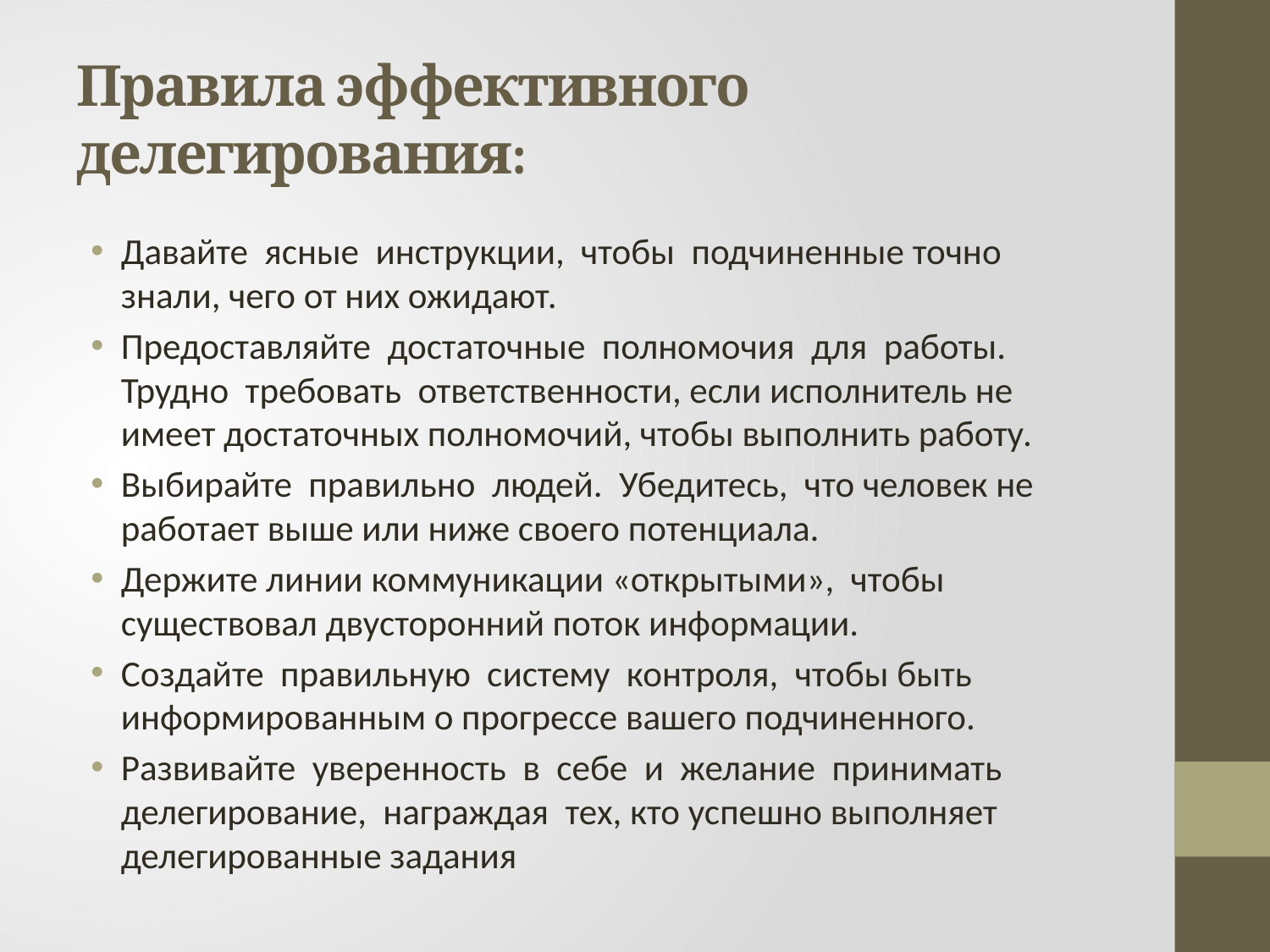

# Правила эффективного делегирования:
Давайте  ясные  инструкции,  чтобы  подчиненные точно знали, чего от них ожидают.
Предоставляйте  достаточные  полномочия  для  работы.  Трудно  требовать  ответственности, если исполнитель не имеет достаточных полномочий, чтобы выполнить работу.
Выбирайте  правильно  людей.  Убедитесь,  что человек не работает выше или ниже своего потенциала.
Держите линии коммуникации «открытыми»,  чтобы существовал двусторонний поток информации.
Создайте  правильную  систему  контроля,  чтобы быть информированным о прогрессе вашего подчиненного.
Развивайте  уверенность  в  себе  и  желание  принимать  делегирование,  награждая  тех, кто успешно выполняет делегированные задания